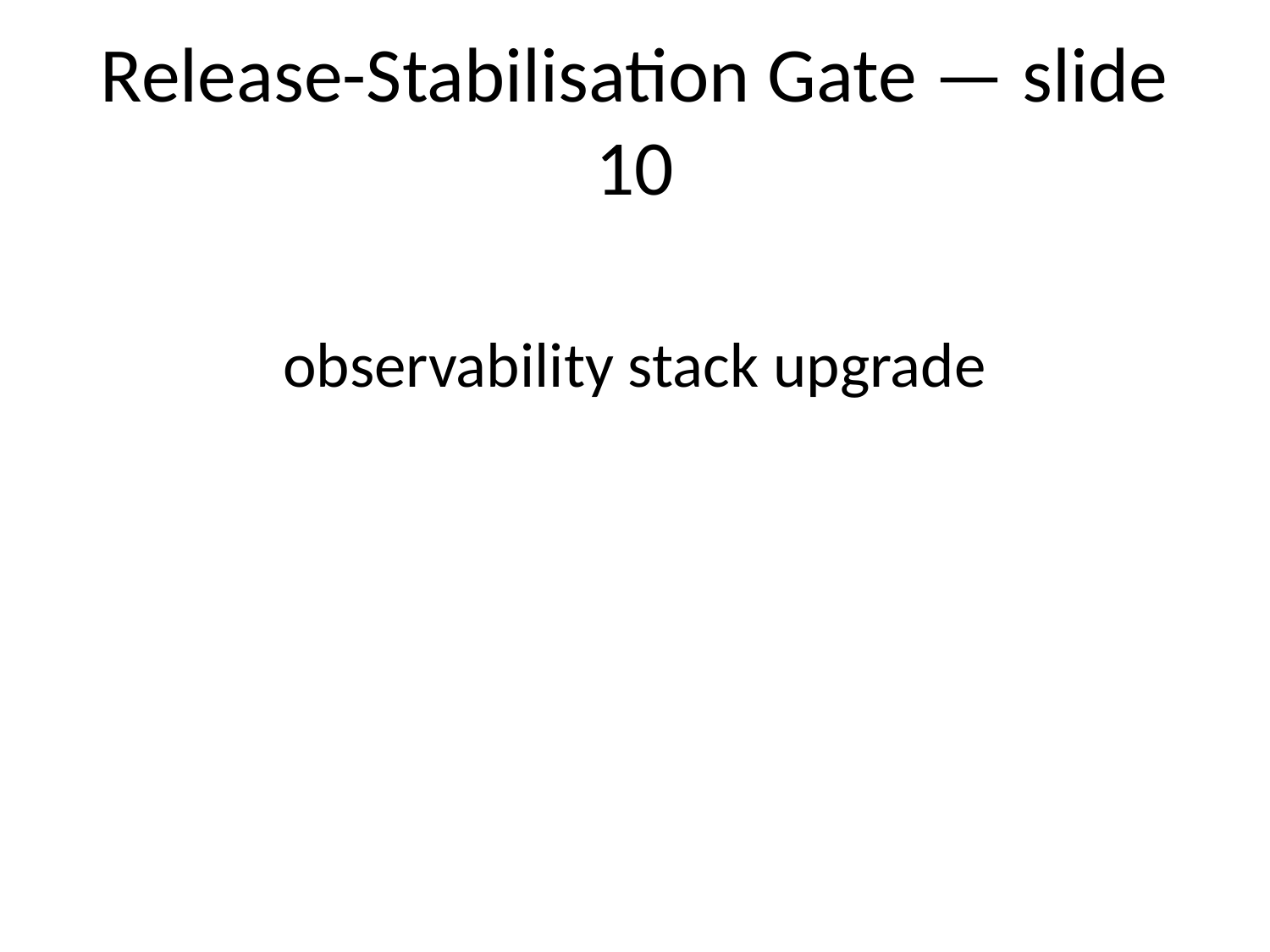

# Release-Stabilisation Gate — slide 10
observability stack upgrade